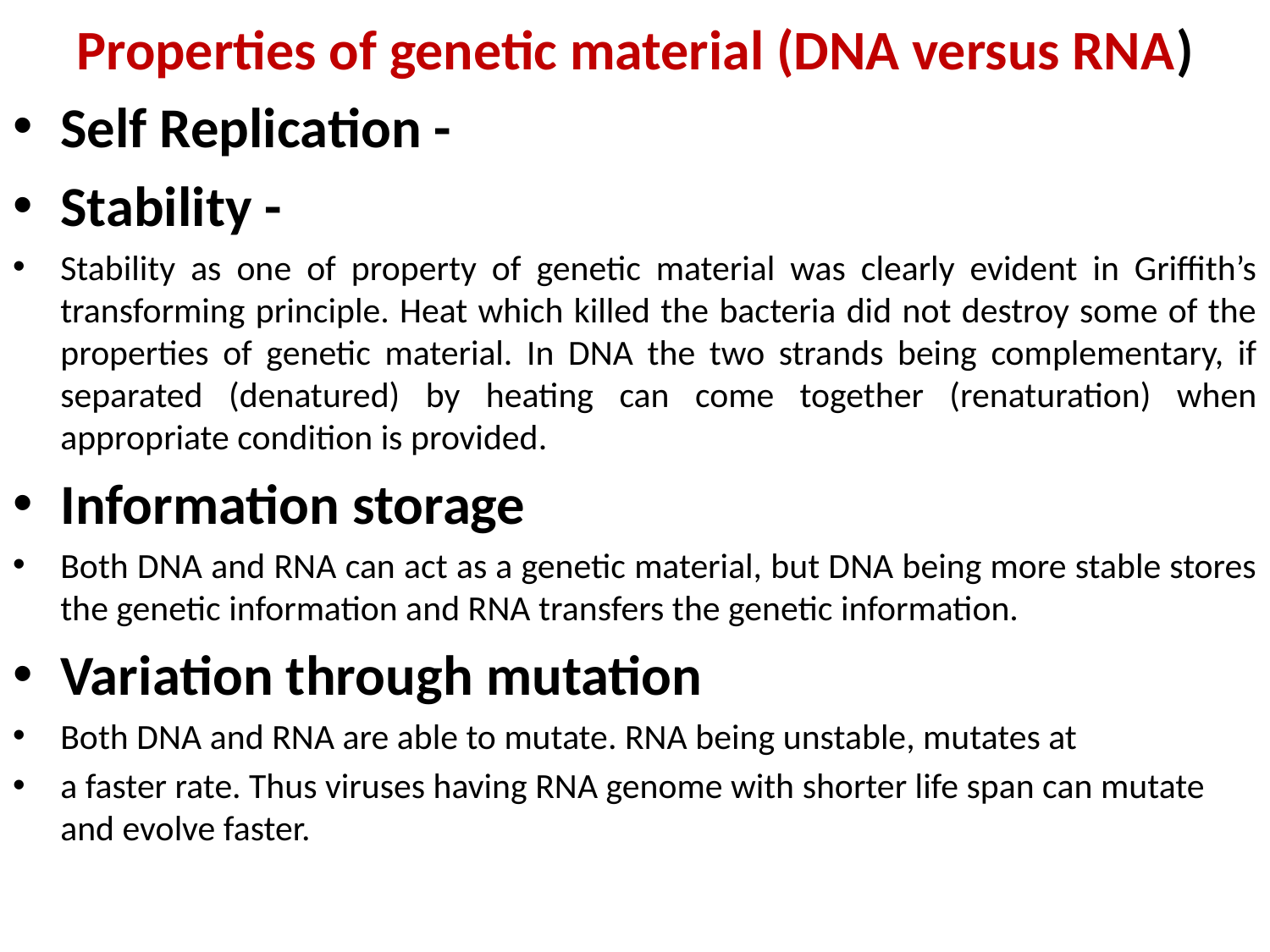

# Properties of genetic material (DNA versus RNA)
Self Replication -
Stability -
Stability as one of property of genetic material was clearly evident in Griffith’s transforming principle. Heat which killed the bacteria did not destroy some of the properties of genetic material. In DNA the two strands being complementary, if separated (denatured) by heating can come together (renaturation) when appropriate condition is provided.
Information storage
Both DNA and RNA can act as a genetic material, but DNA being more stable stores the genetic information and RNA transfers the genetic information.
Variation through mutation
Both DNA and RNA are able to mutate. RNA being unstable, mutates at
a faster rate. Thus viruses having RNA genome with shorter life span can mutate and evolve faster.